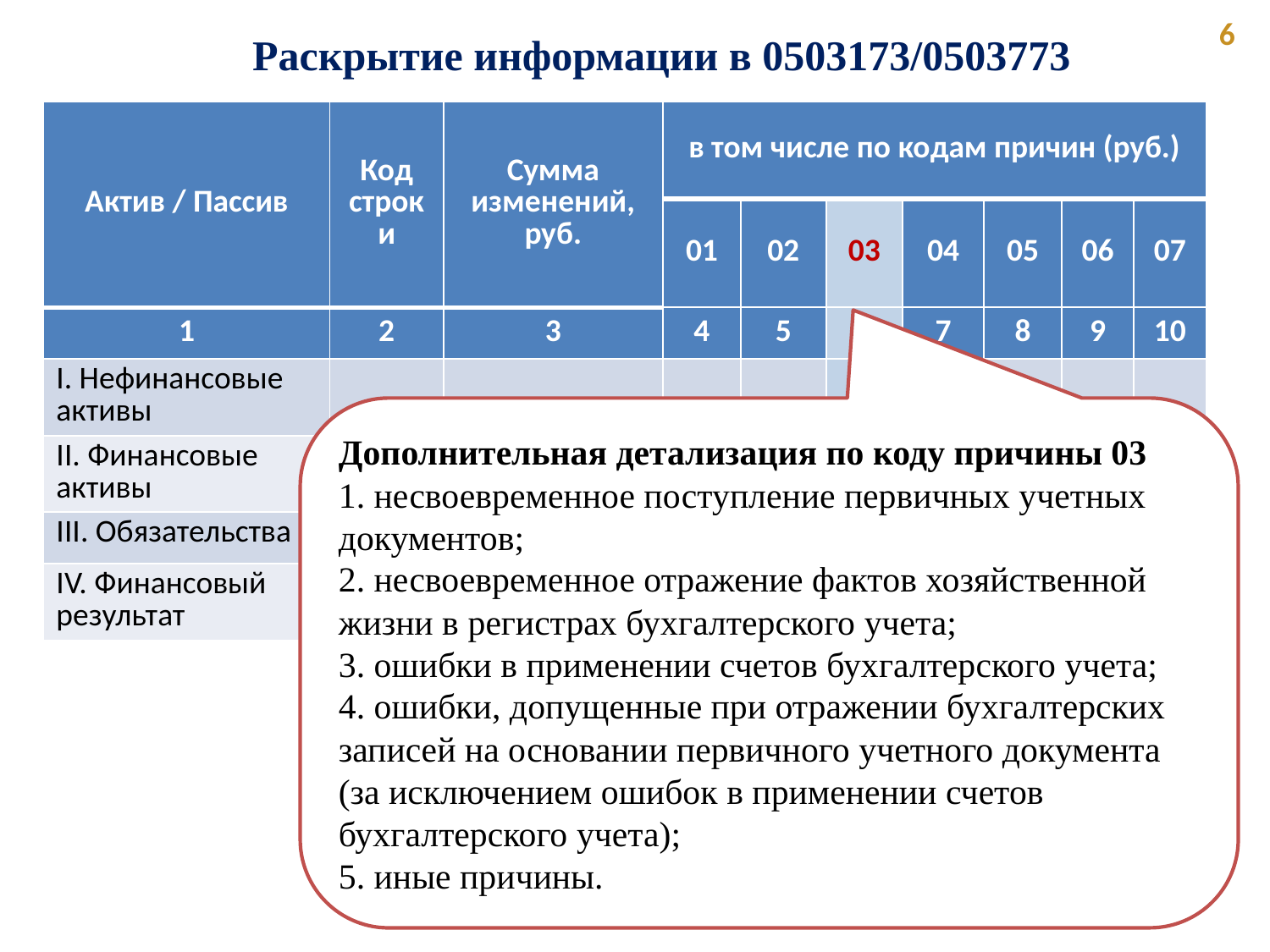

6
Раскрытие информации в 0503173/0503773
| Актив / Пассив | Код строки | Сумма изменений, руб. | в том числе по кодам причин (руб.) |  |  |  |  |  |  |
| --- | --- | --- | --- | --- | --- | --- | --- | --- | --- |
|  |  |  | 01 | 02 | 03 | 04 | 05 | 06 | 07 |
| 1 | 2 | 3 | 4 | 5 | 6 | 7 | 8 | 9 | 10 |
| I. Нефинансовые активы |  |  |  |  |  |  |  |  |  |
| II. Финансовые активы |  |  |  |  |  |  |  |  |  |
| III. Обязательства |  |  |  |  |  |  |  |  |  |
| IV. Финансовый результат |  |  |  |  |  |  |  |  |  |
Дополнительная детализация по коду причины 03
1. несвоевременное поступление первичных учетных документов;
2. несвоевременное отражение фактов хозяйственной жизни в регистрах бухгалтерского учета;
3. ошибки в применении счетов бухгалтерского учета;
4. ошибки, допущенные при отражении бухгалтерских записей на основании первичного учетного документа (за исключением ошибок в применении счетов бухгалтерского учета);
5. иные причины.